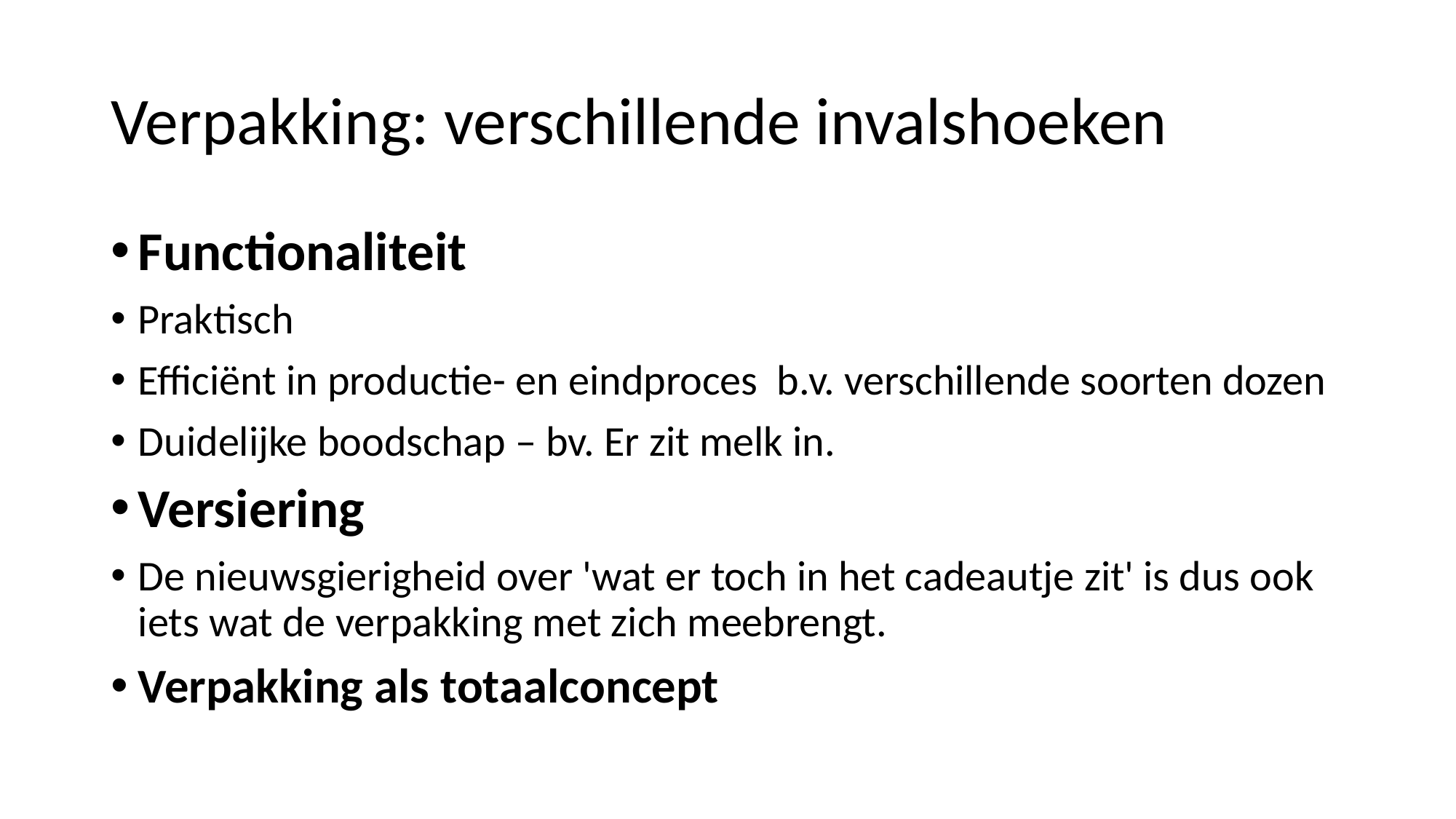

# Verpakking: verschillende invalshoeken
Functionaliteit
Praktisch
Efficiënt in productie- en eindproces  b.v. verschillende soorten dozen
Duidelijke boodschap – bv. Er zit melk in.
Versiering
De nieuwsgierigheid over 'wat er toch in het cadeautje zit' is dus ook iets wat de verpakking met zich meebrengt.
Verpakking als totaalconcept